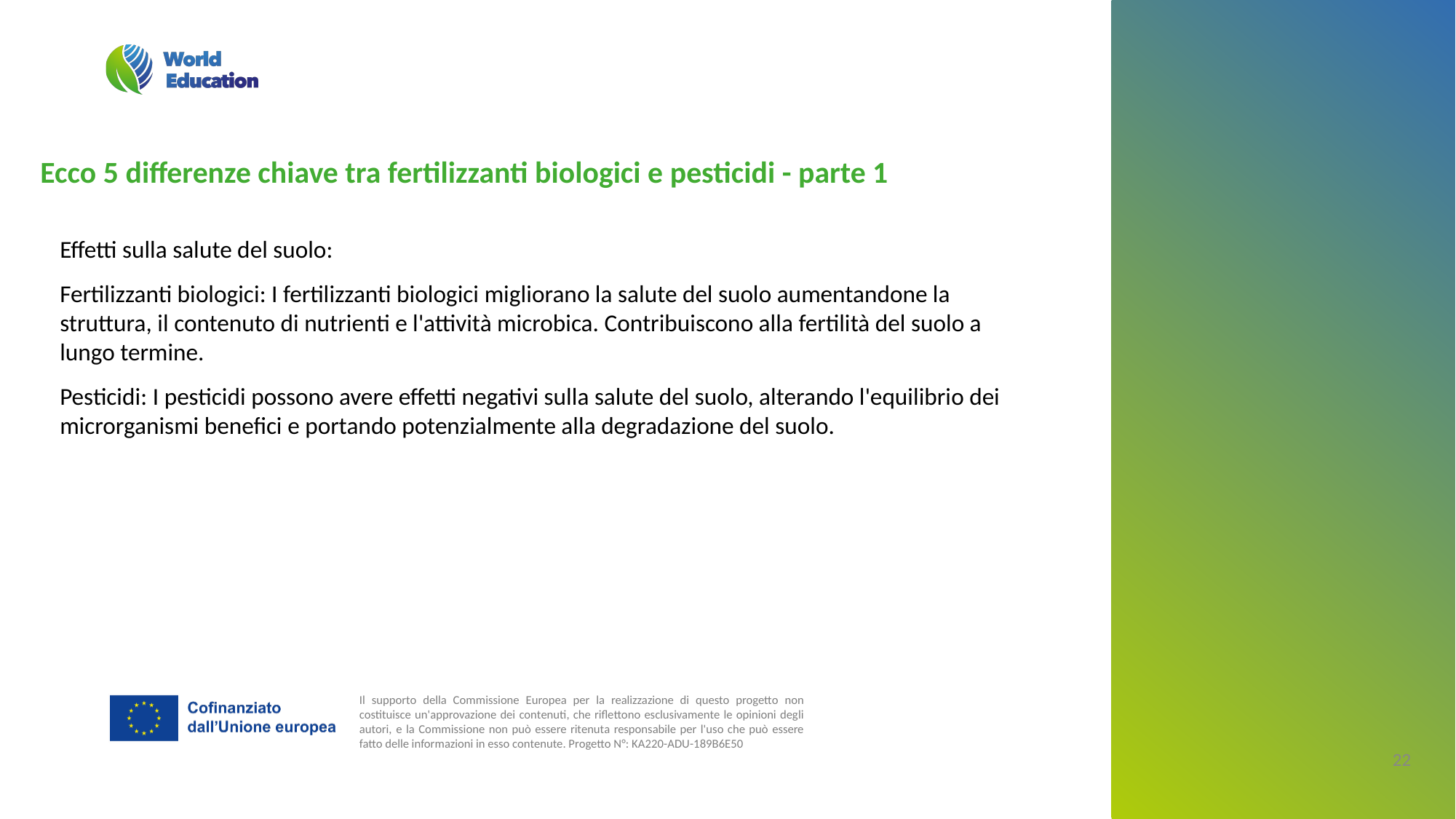

Ecco 5 differenze chiave tra fertilizzanti biologici e pesticidi - parte 1
Effetti sulla salute del suolo:
Fertilizzanti biologici: I fertilizzanti biologici migliorano la salute del suolo aumentandone la struttura, il contenuto di nutrienti e l'attività microbica. Contribuiscono alla fertilità del suolo a lungo termine.
Pesticidi: I pesticidi possono avere effetti negativi sulla salute del suolo, alterando l'equilibrio dei microrganismi benefici e portando potenzialmente alla degradazione del suolo.
22